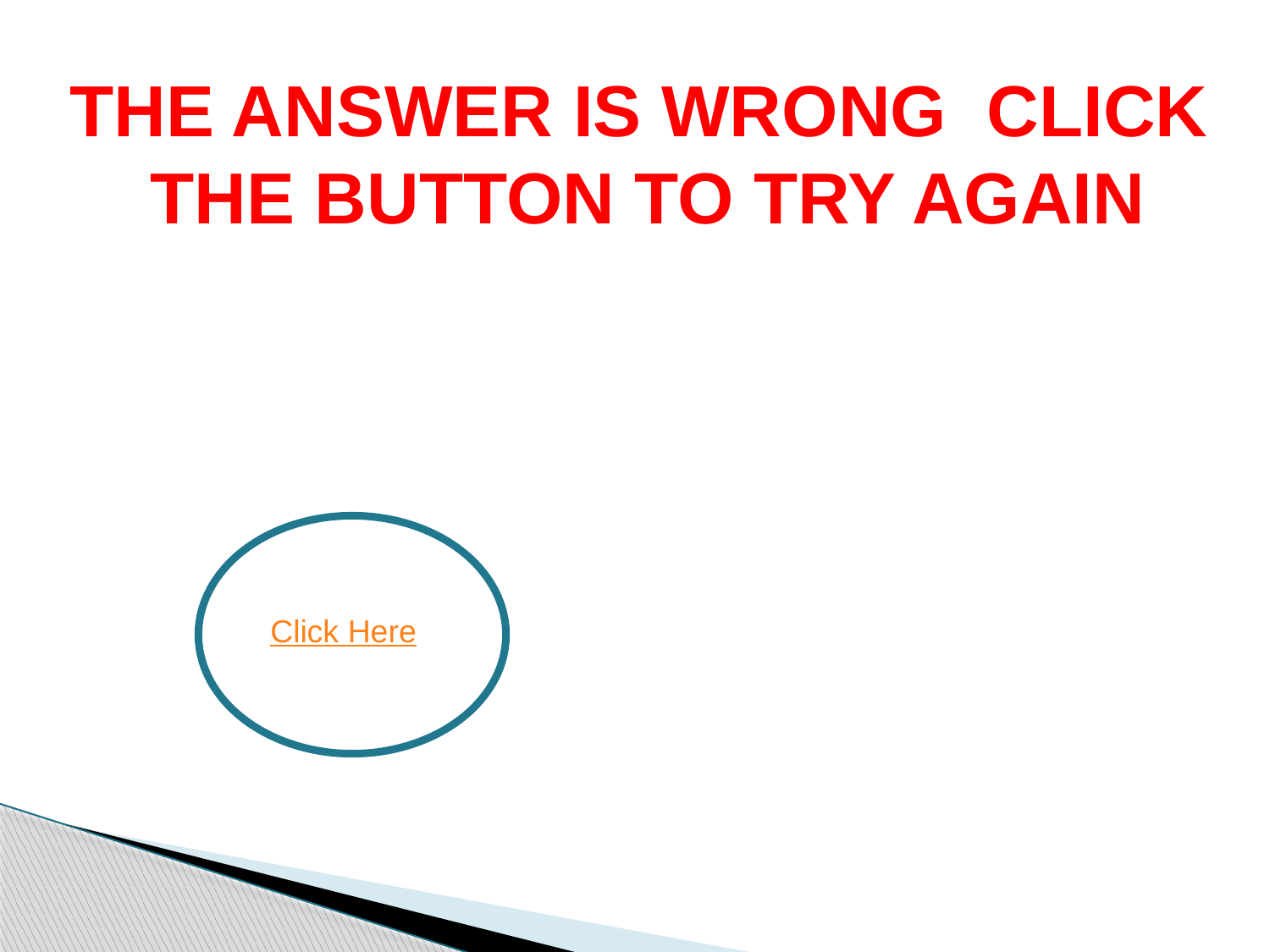

# THE ANSWER IS WRONG  CLICK       THE BUTTON TO TRY AGAIN

Click Here